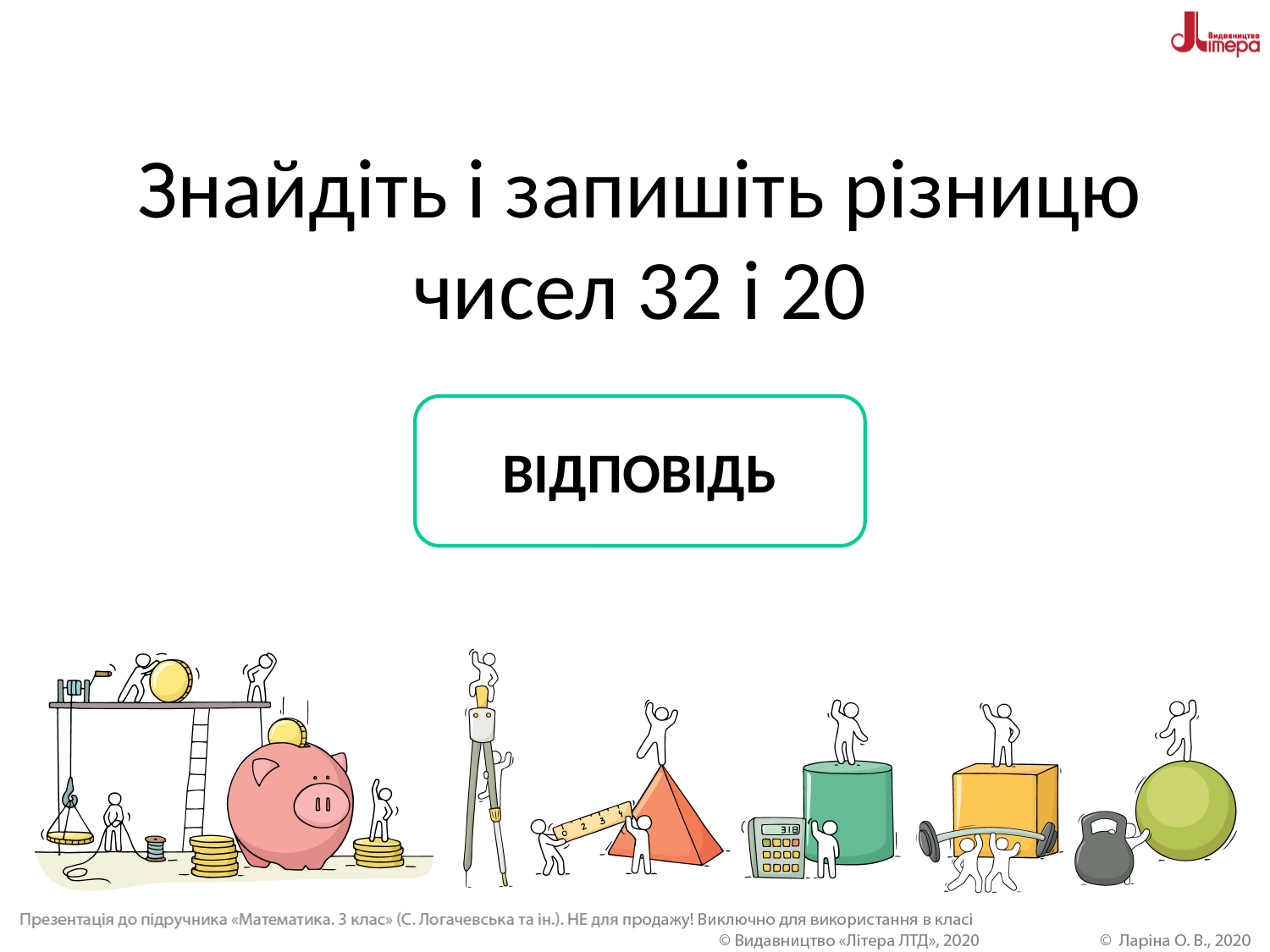

# Знайдіть і запишіть різницю чисел 32 і 20

ВІДПОВІДЬ